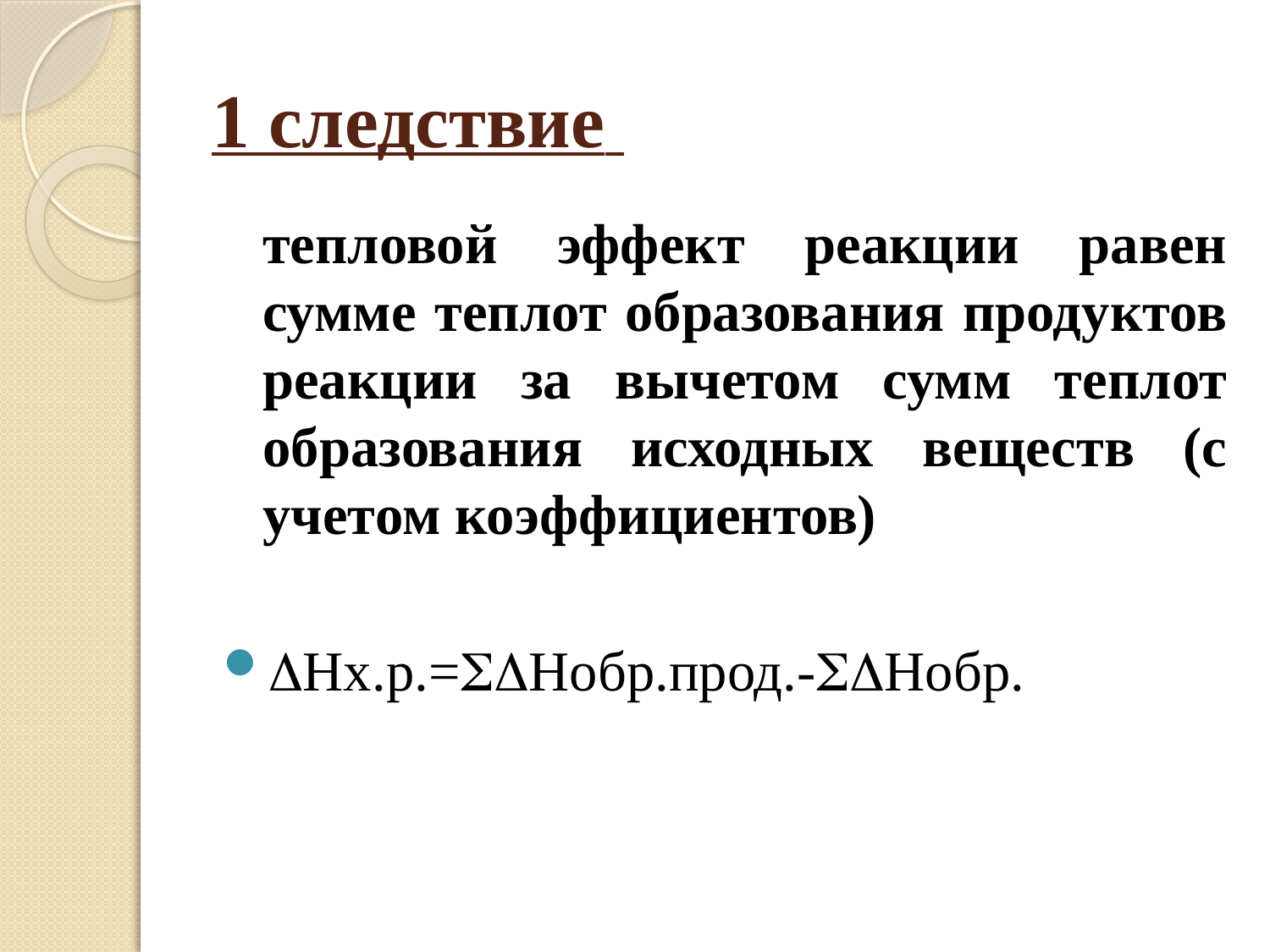

# 1 следствие
	тепловой эффект реакции равен сумме теплот образования продуктов реакции за вычетом сумм теплот образования исходных веществ (с учетом коэффициентов)

ΔНх.р.=ΣΔНобр.прод.-ΣΔНобр.